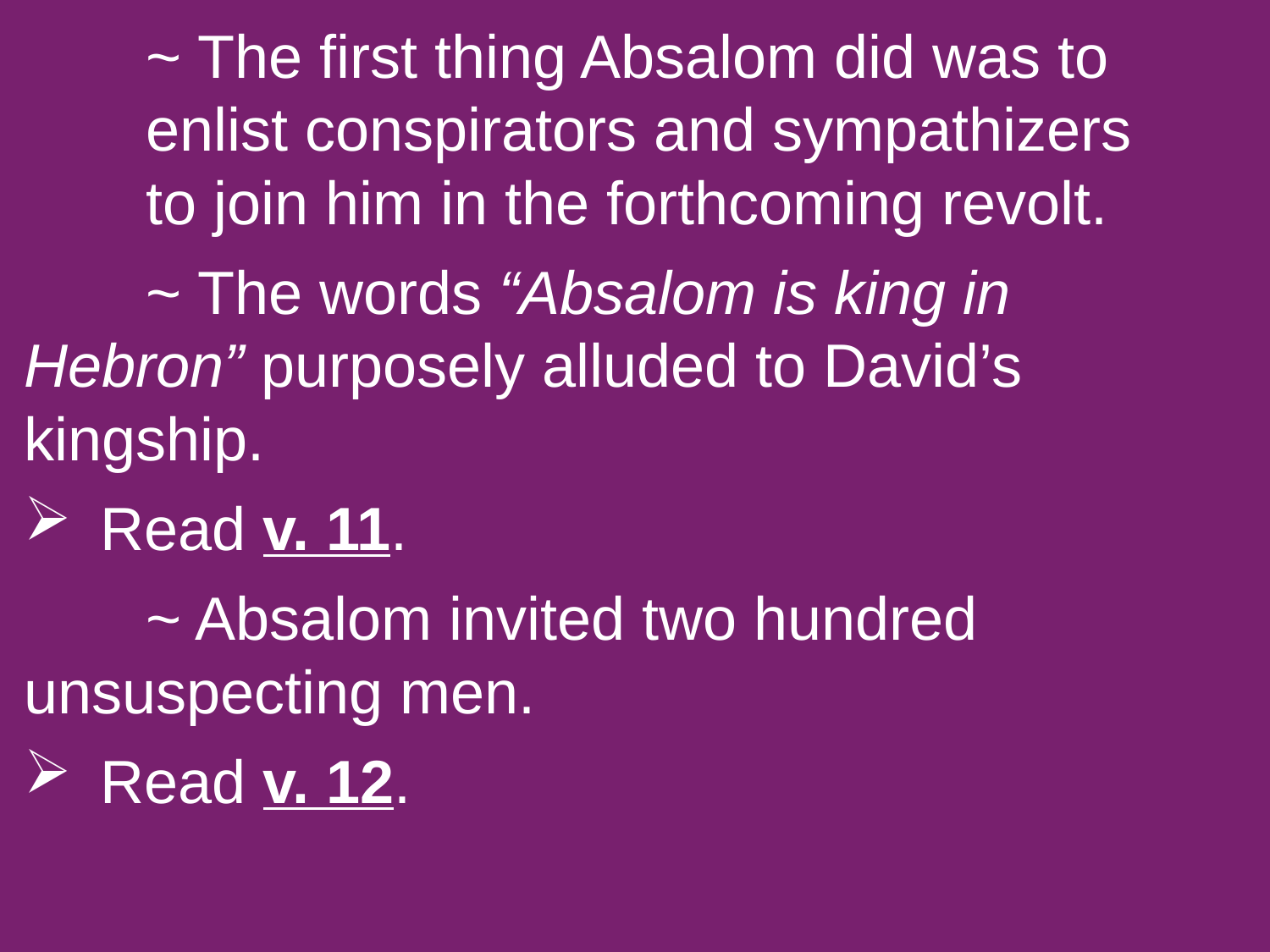

~ The first thing Absalom did was to 					enlist conspirators and sympathizers 				to join him in the forthcoming revolt.
		~ The words “Absalom is king in 						Hebron” purposely alluded to David’s 				kingship.
Read v. 11.
		~ Absalom invited two hundred 						unsuspecting men.
Read v. 12.